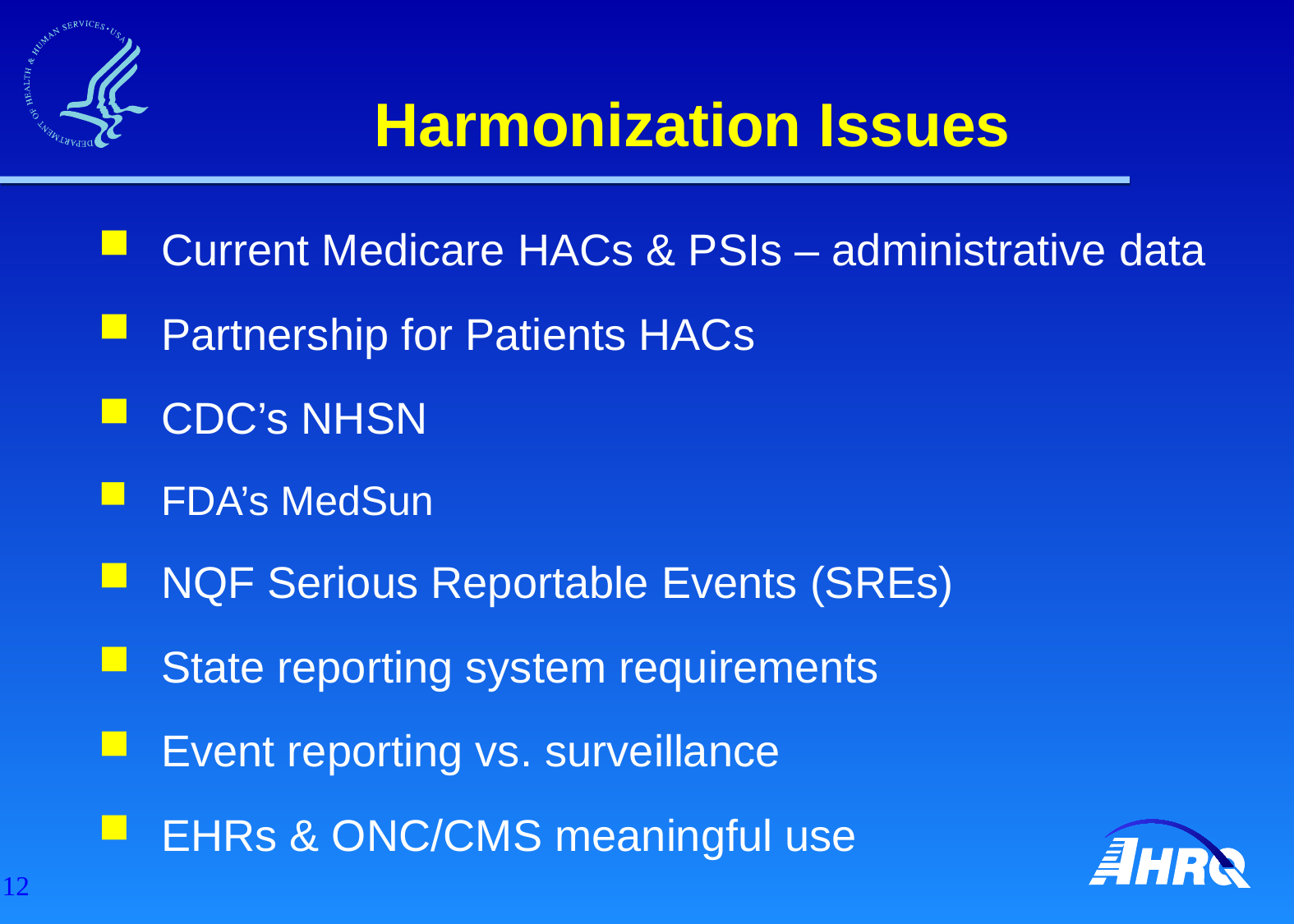

# Harmonization Issues
Current Medicare HACs & PSIs – administrative data
Partnership for Patients HACs
CDC’s NHSN
FDA’s MedSun
NQF Serious Reportable Events (SREs)
State reporting system requirements
Event reporting vs. surveillance
EHRs & ONC/CMS meaningful use